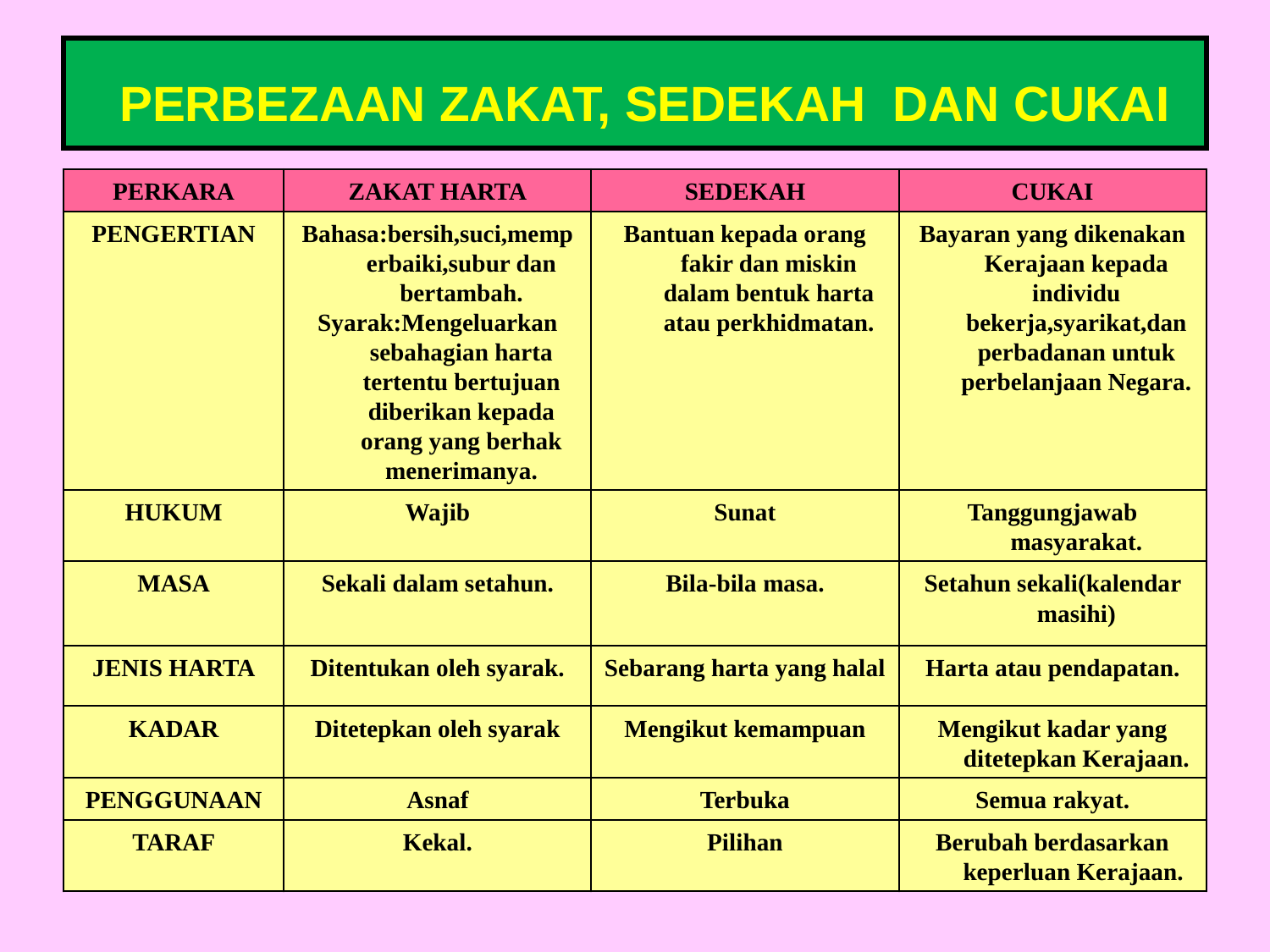

PERBEZAAN ZAKAT, SEDEKAH  DAN CUKAI
PERKARA
ZAKAT HARTA
SEDEKAH
CUKAI
PENGERTIAN
Bahasa:bersih,suci,memperbaiki,subur dan bertambah.
Syarak:Mengeluarkan sebahagian harta tertentu bertujuan diberikan kepada orang yang berhak menerimanya.
Bantuan kepada orang fakir dan miskin dalam bentuk harta atau perkhidmatan.
Bayaran yang dikenakan Kerajaan kepada individu bekerja,syarikat,dan perbadanan untuk perbelanjaan Negara.
HUKUM
Wajib
Sunat
Tanggungjawab masyarakat.
MASA
Sekali dalam setahun.
Bila-bila masa.
Setahun sekali(kalendar masihi)
JENIS HARTA
Ditentukan oleh syarak.
Sebarang harta yang halal
Harta atau pendapatan.
KADAR
Ditetepkan oleh syarak
Mengikut kemampuan
Mengikut kadar yang ditetepkan Kerajaan.
PENGGUNAAN
Asnaf
Terbuka
Semua rakyat.
TARAF
Kekal.
Pilihan
Berubah berdasarkan keperluan Kerajaan.